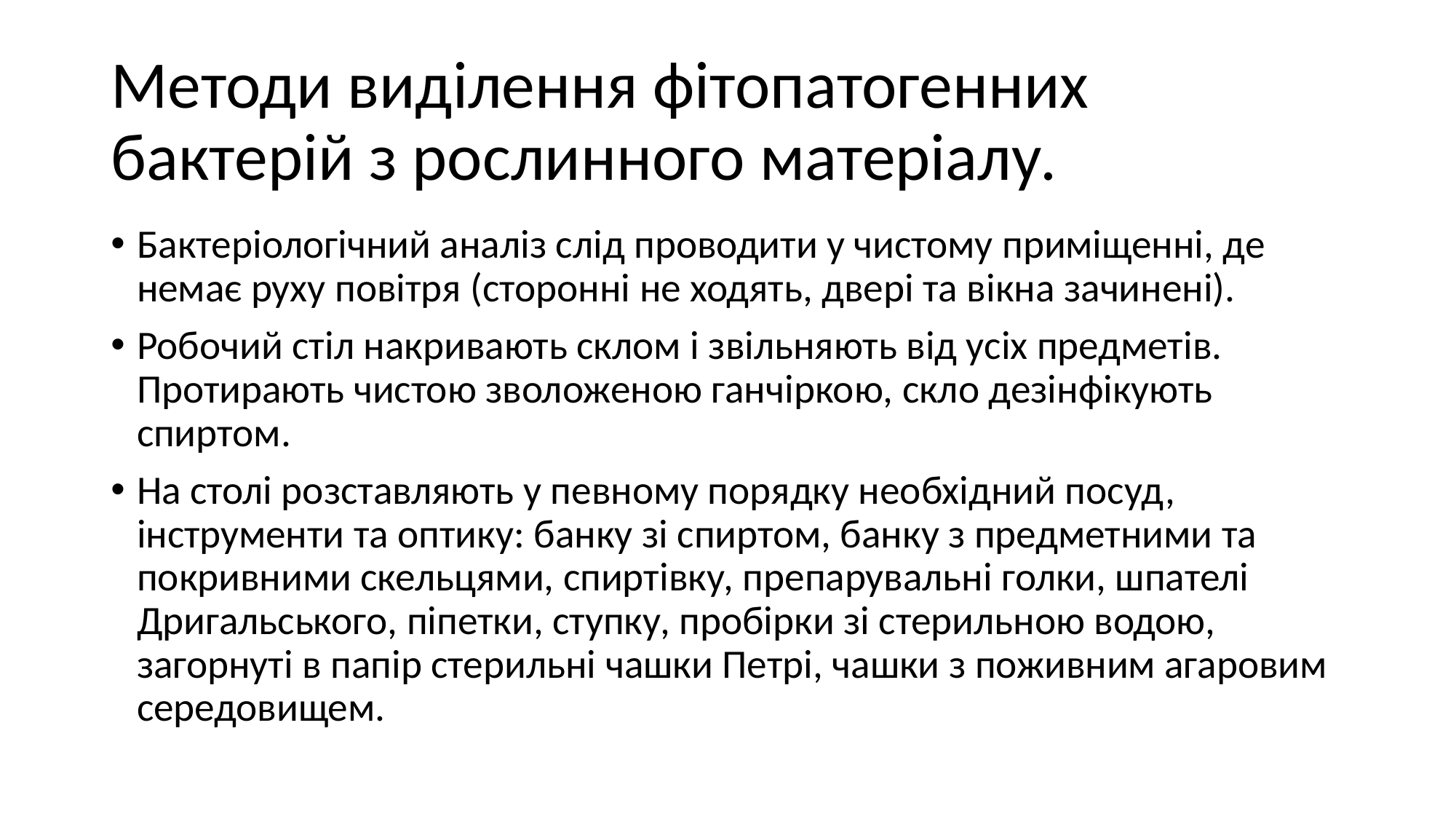

# Методи виділення фітопатогенних бактерій з рослинного матеріалу.
Бактеріологічний аналіз слід проводити у чистому приміщенні, де немає руху повітря (сторонні не ходять, двері та вікна зачинені).
Робочий стіл накривають склом і звільняють від усіх предметів. Протирають чистою зволоженою ганчіркою, скло дезінфікують спиртом.
На столі розставляють у певному порядку необхідний посуд, інструменти та оптику: банку зі спиртом, банку з предметними та покривними скельцями, спиртівку, препарувальні голки, шпателі Дригальського, піпетки, ступку, пробірки зі стерильною водою, загорнуті в папір стерильні чашки Петрі, чашки з поживним агаровим середовищем.